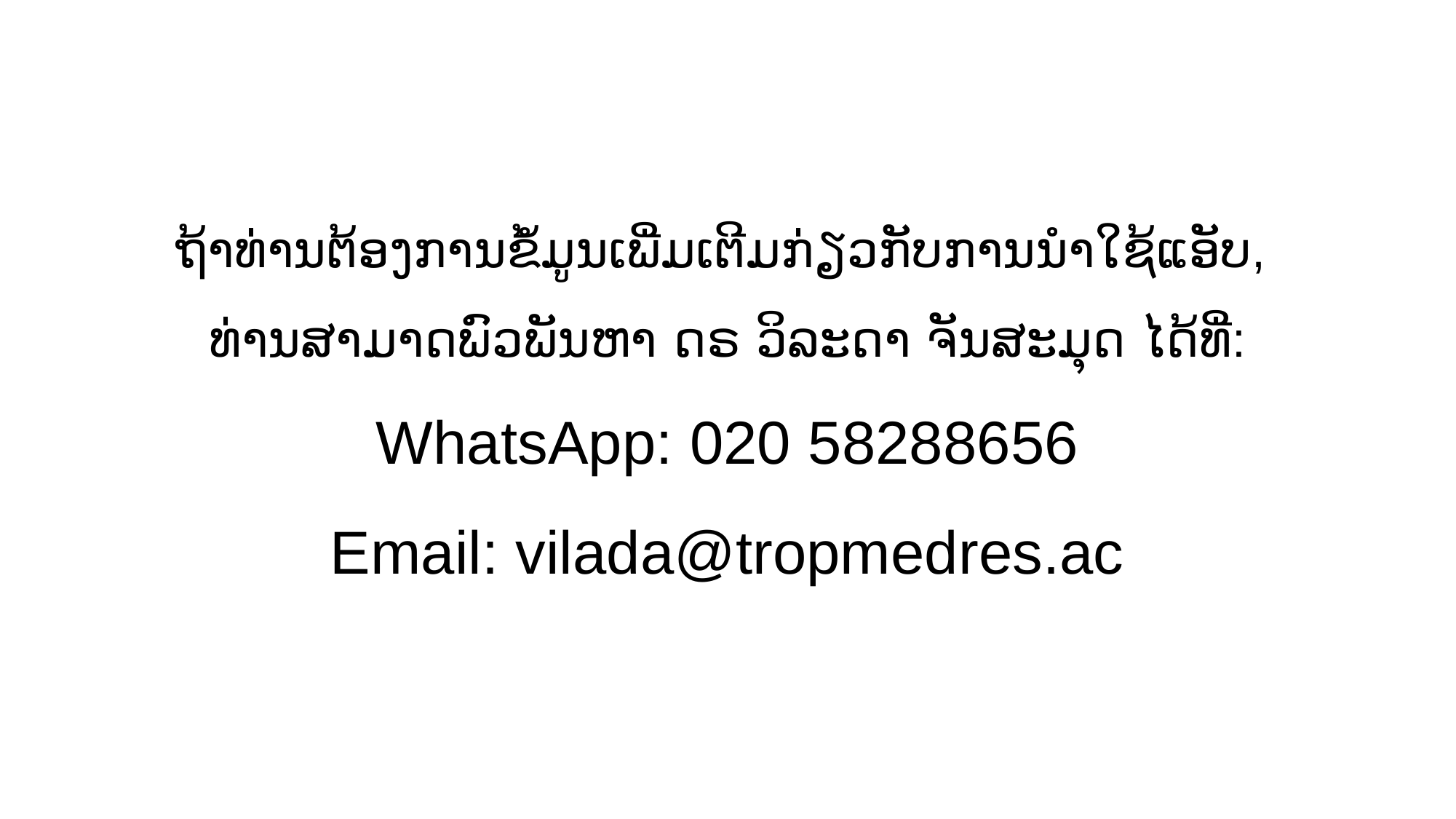

# ຖ້າທ່ານຕ້ອງການຂໍ້ມູນເພີ່ມເຕີມກ່ຽວກັບການນໍາໃຊ້ແອັບ, ທ່ານສາມາດພົວພັນຫາ ດຣ ວິລະດາ ຈັນສະມຸດ ໄດ້ທີ່: WhatsApp: 020 58288656 Email: vilada@tropmedres.ac